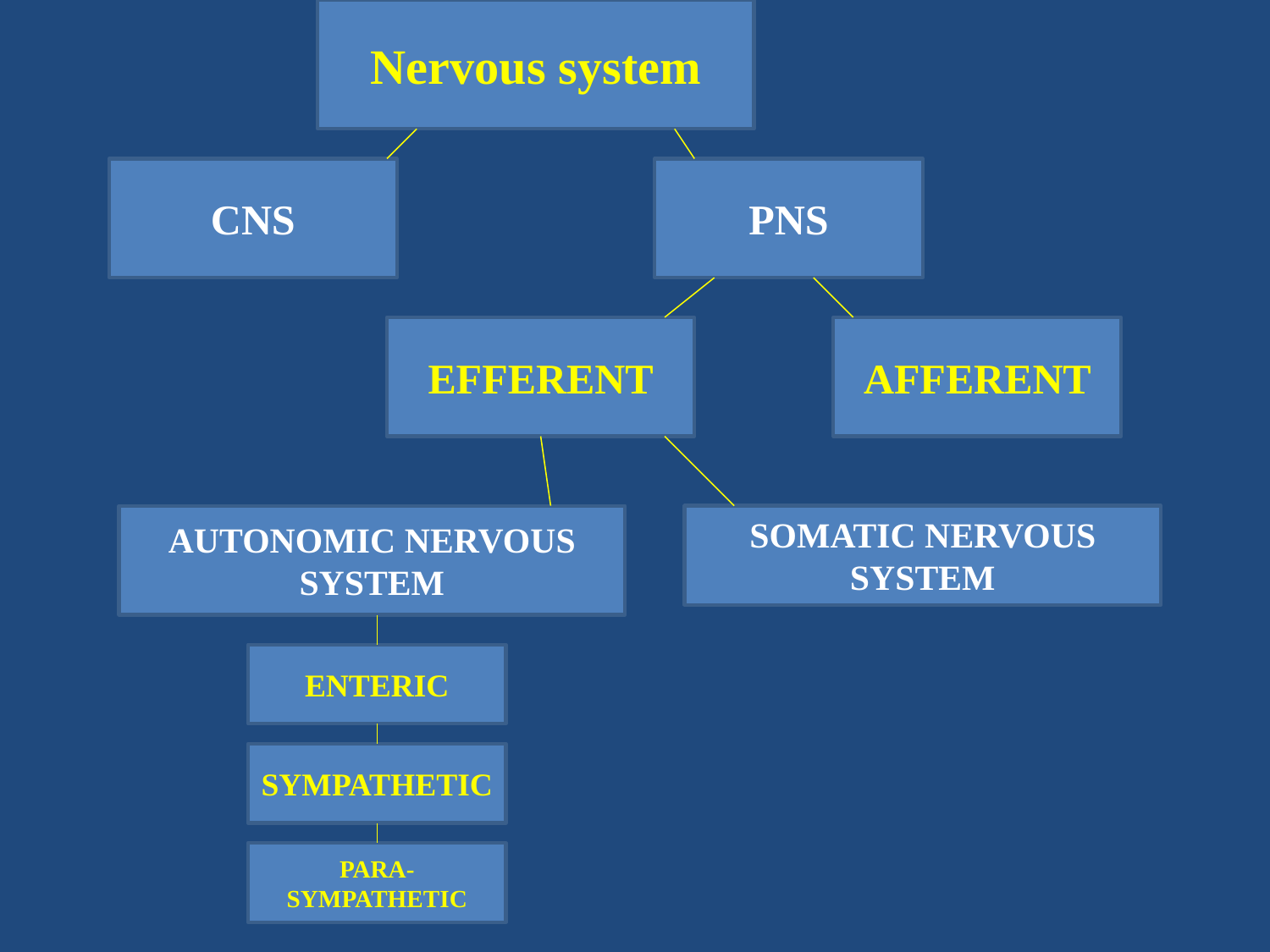

Nervous system
CNS
PNS
EFFERENT
AFFERENT
AUTONOMIC NERVOUS SYSTEM
SOMATIC NERVOUS SYSTEM
ENTERIC
SYMPATHETIC
PARA-SYMPATHETIC